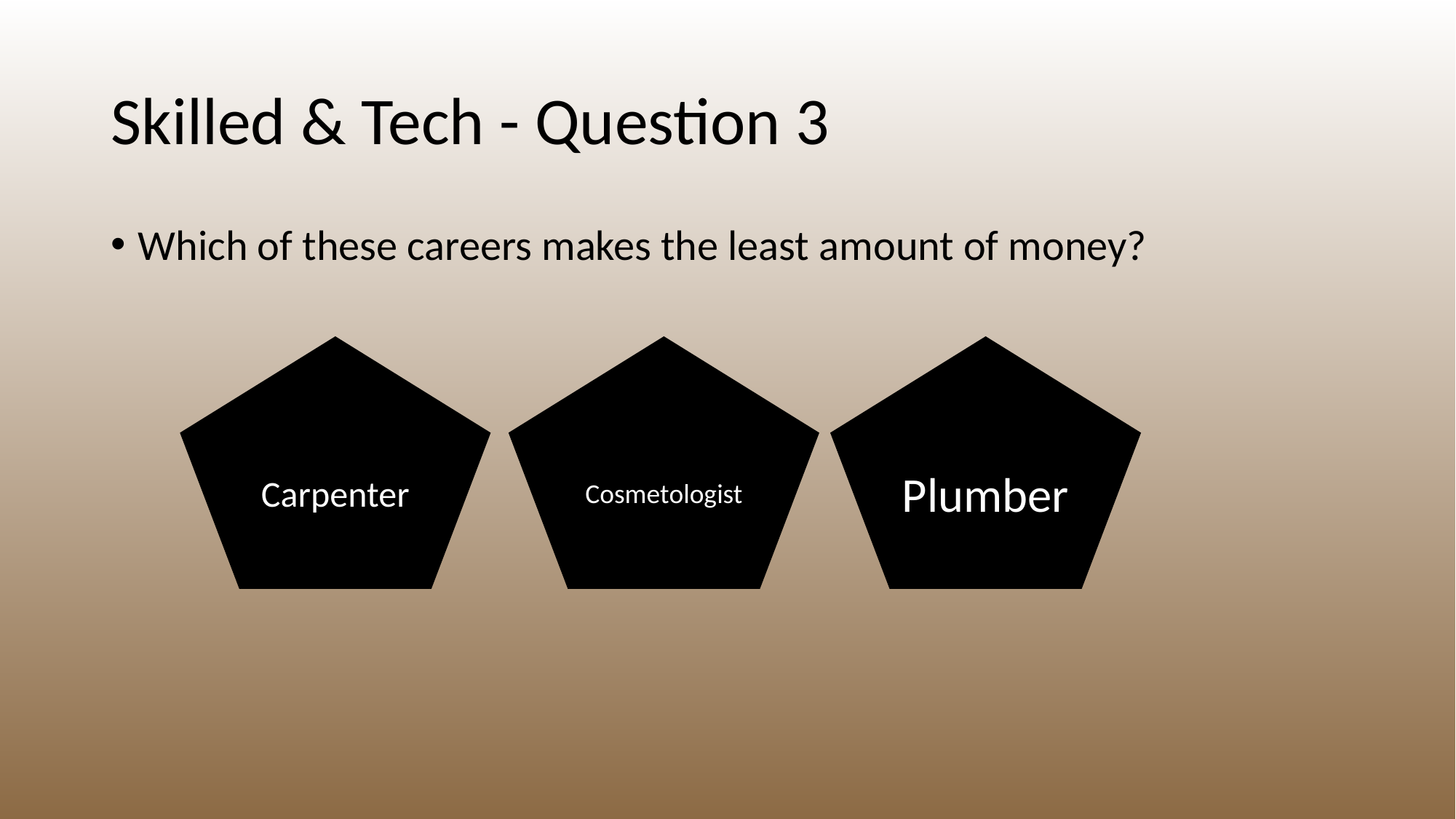

# Skilled & Tech - Question 3
Which of these careers makes the least amount of money?
Carpenter
Cosmetologist
Plumber